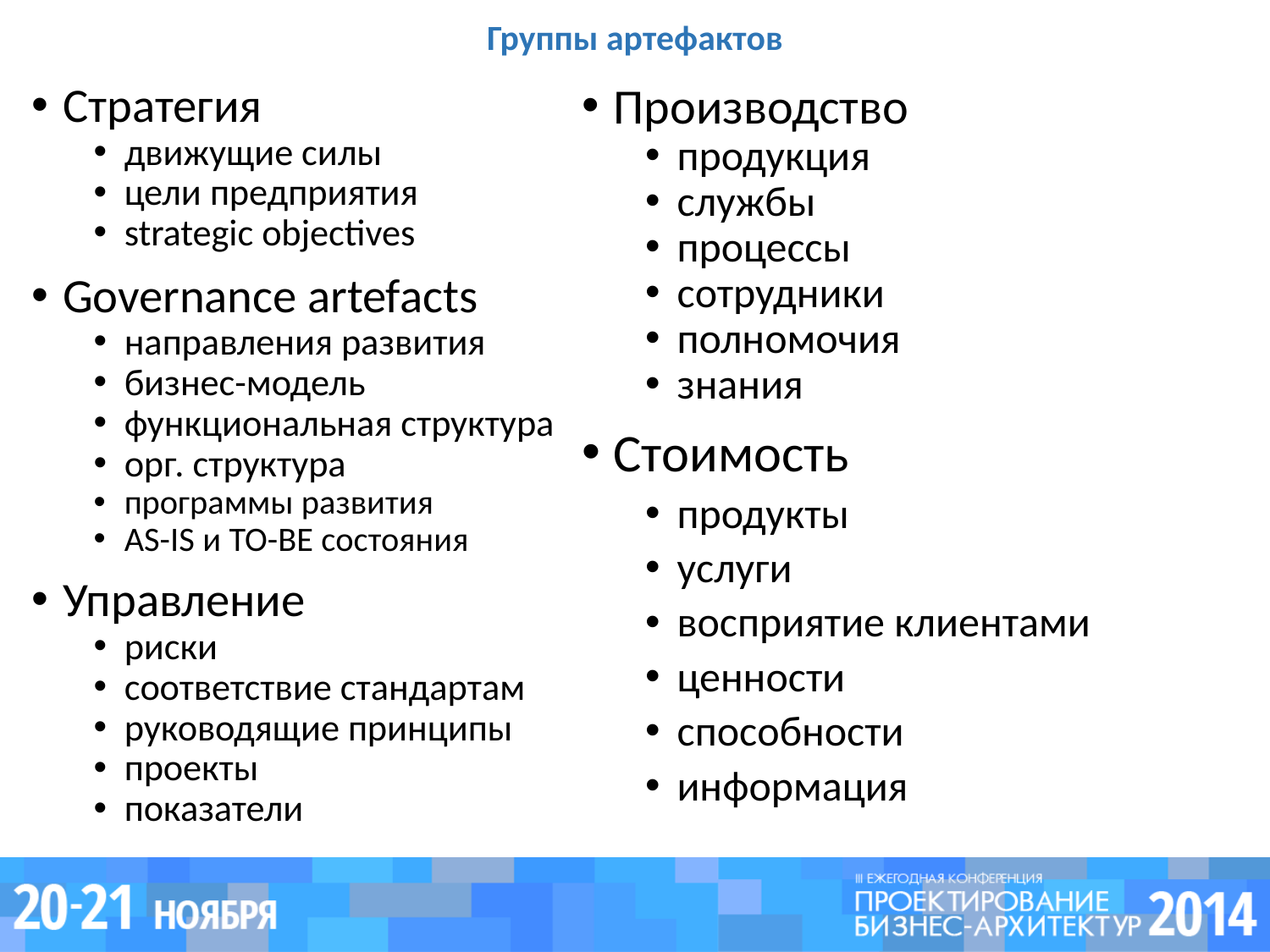

# Группы артефактов
Стратегия
движущие силы
цели предприятия
strategic objectives
Governance artefacts
направления развития
бизнес-модель
функциональная структура
орг. структура
программы развития
AS-IS и TO-BE состояния
Управление
риски
соответствие стандартам
руководящие принципы
проекты
показатели

Производство
продукция
службы
процессы
сотрудники
полномочия
знания
Стоимость
продукты
услуги
восприятие клиентами
ценности
способности
информация